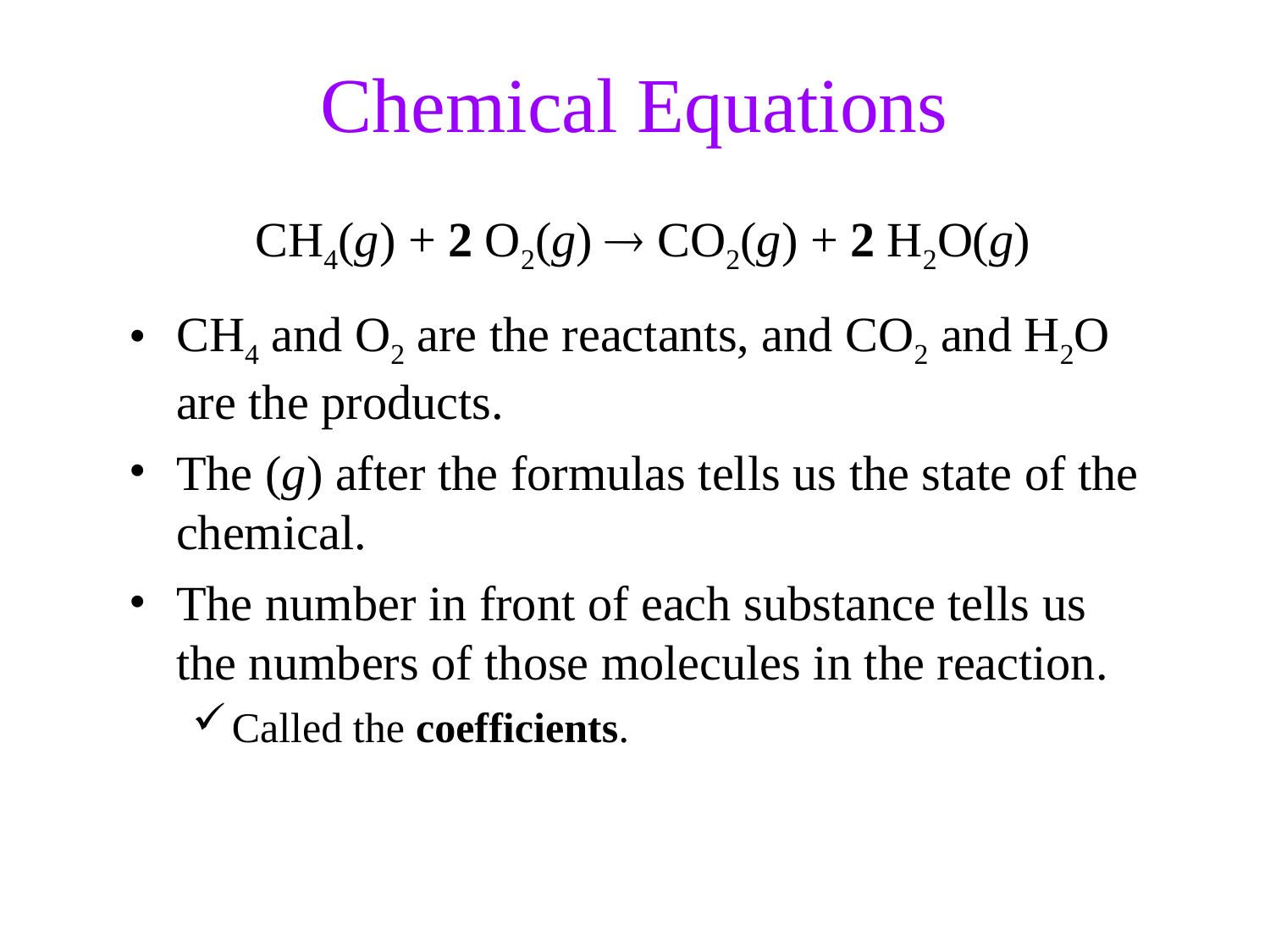

Chemical Equations
CH4(g) + 2 O2(g) → CO2(g) + 2 H2O(g)
CH4 and O2 are the reactants, and CO2 and H2O are the products.
The (g) after the formulas tells us the state of the chemical.
The number in front of each substance tells us the numbers of those molecules in the reaction.
Called the coefficients.